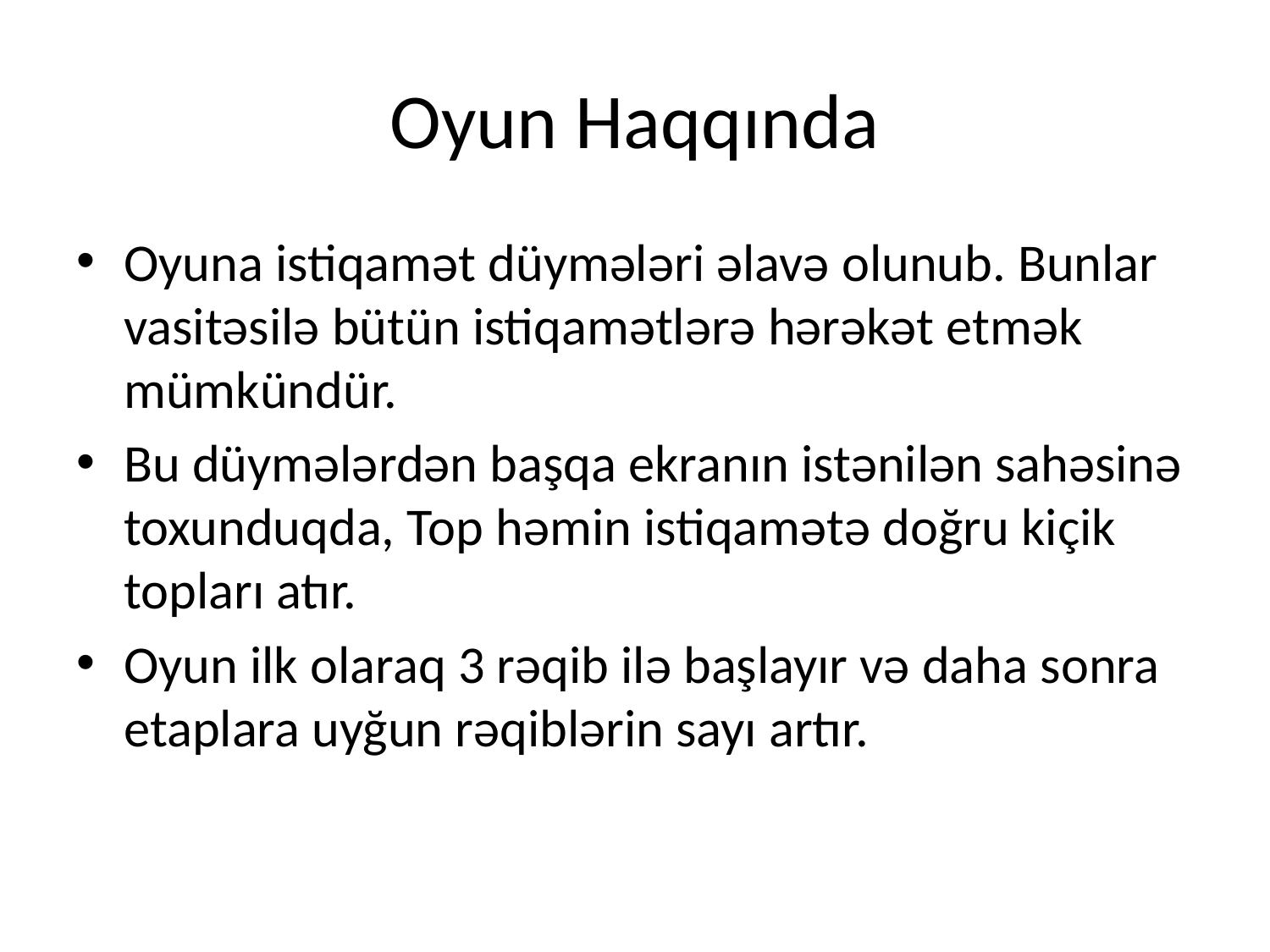

# Oyun Haqqında
Oyuna istiqamət düymələri əlavə olunub. Bunlar vasitəsilə bütün istiqamətlərə hərəkət etmək mümkündür.
Bu düymələrdən başqa ekranın istənilən sahəsinə toxunduqda, Top həmin istiqamətə doğru kiçik topları atır.
Oyun ilk olaraq 3 rəqib ilə başlayır və daha sonra etaplara uyğun rəqiblərin sayı artır.